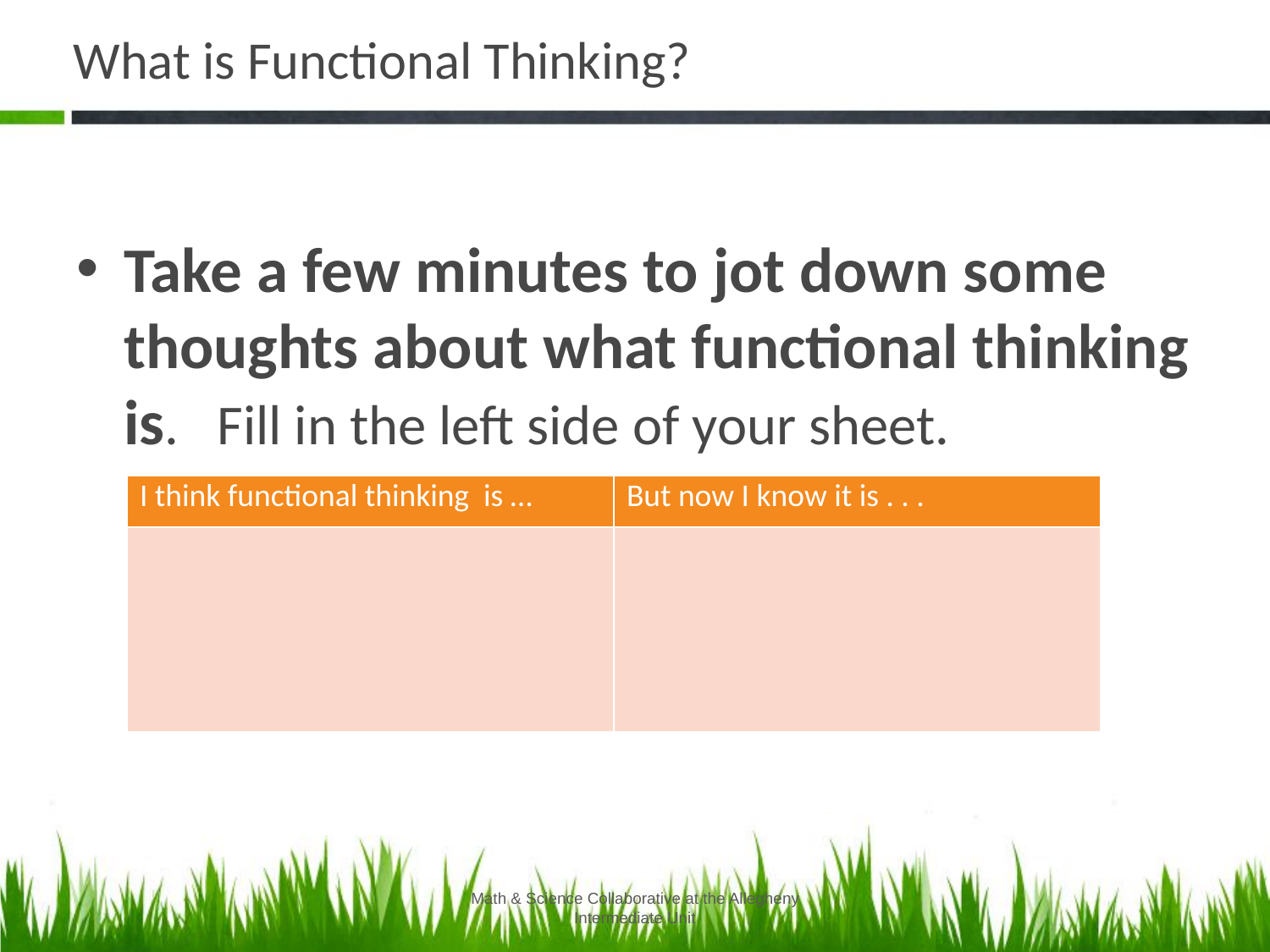

# What is Functional Thinking?
Take a few minutes to jot down some thoughts about what functional thinking is.   Fill in the left side of your sheet.

| I think functional thinking is … | But now I know it is . . . |
| --- | --- |
|  |  |
Math & Science Collaborative at the Allegheny Intermediate Unit